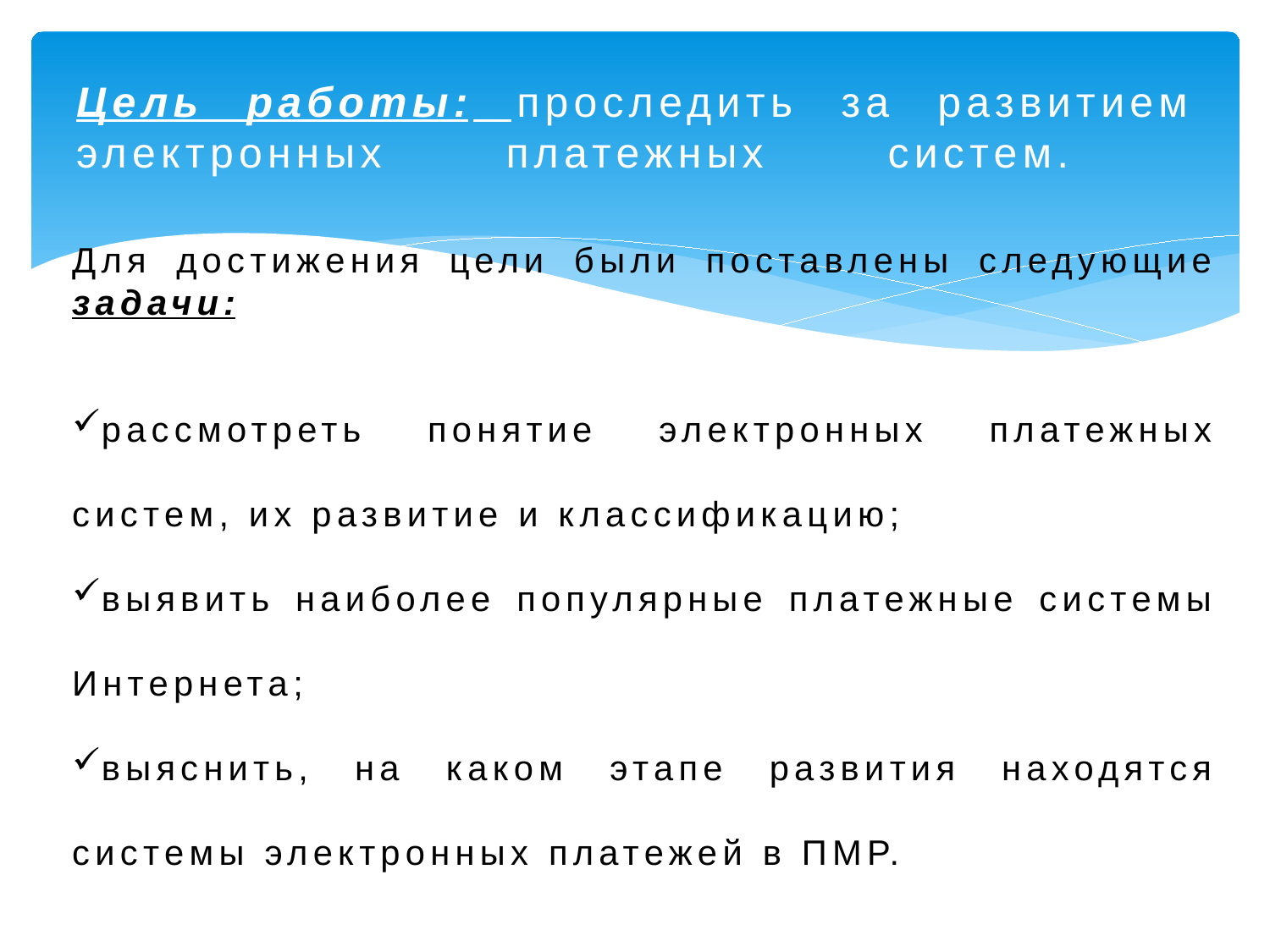

# Цель работы: проследить за развитием электронных платежных систем.
Для достижения цели были поставлены следующие задачи:

рассмотреть понятие электронных платежных систем, их развитие и классификацию;
выявить наиболее популярные платежные системы Интернета;
выяснить, на каком этапе развития находятся системы электронных платежей в ПМР.